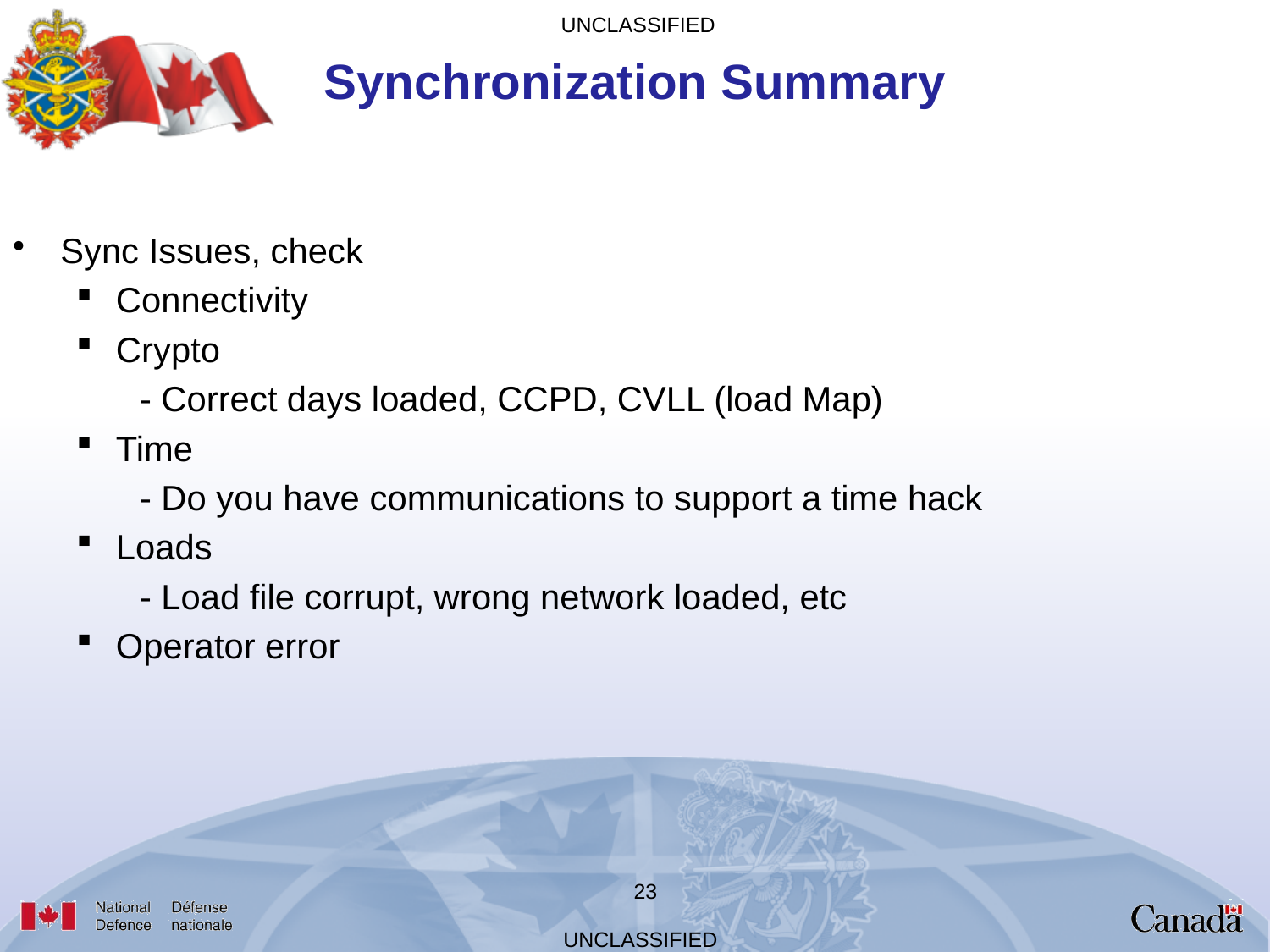

Synchronization Summary
Sync Issues, check
Connectivity
Crypto
- Correct days loaded, CCPD, CVLL (load Map)
Time
- Do you have communications to support a time hack
Loads
- Load file corrupt, wrong network loaded, etc
Operator error